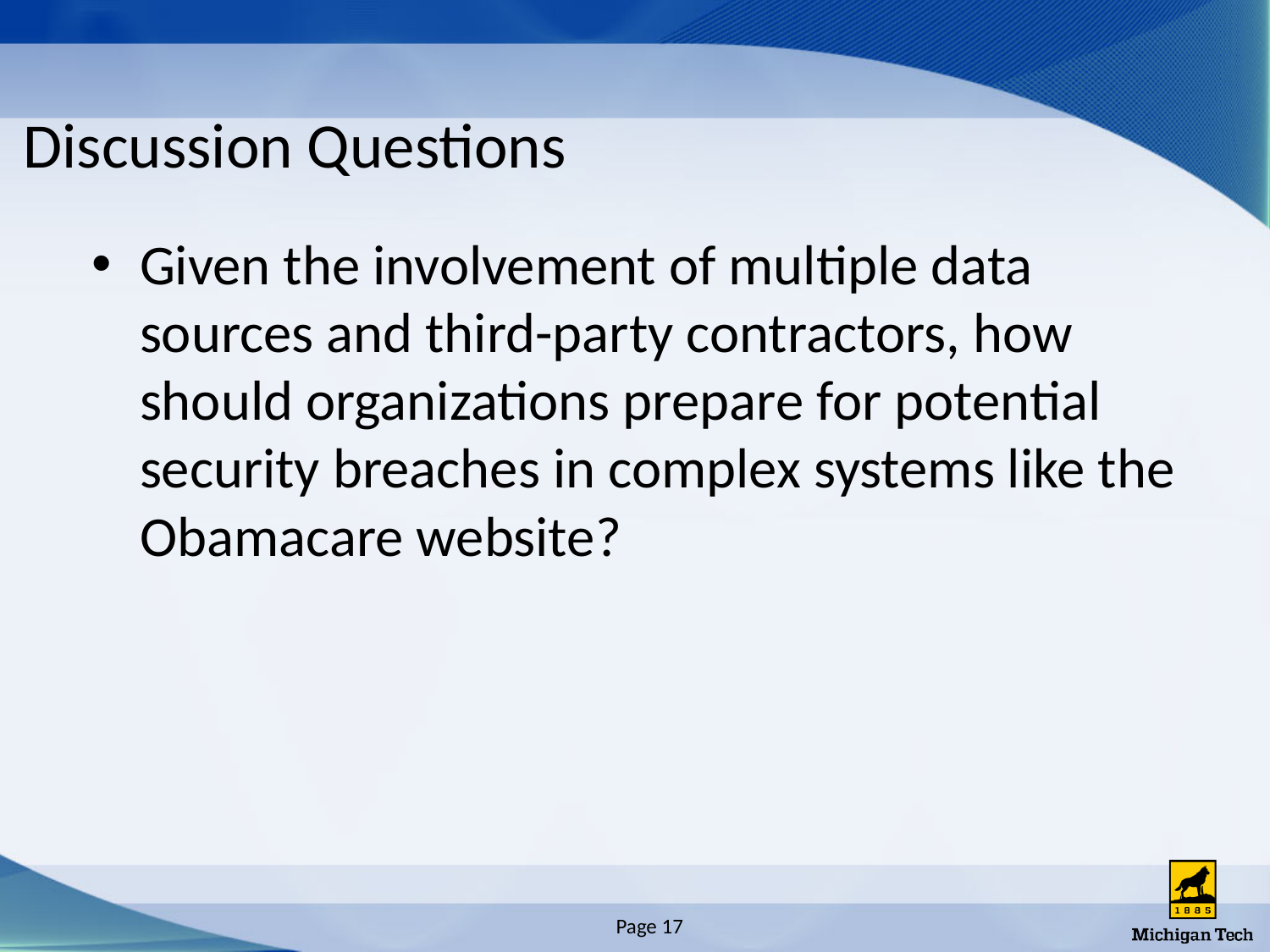

# Discussion Questions
Given the involvement of multiple data sources and third-party contractors, how should organizations prepare for potential security breaches in complex systems like the Obamacare website?